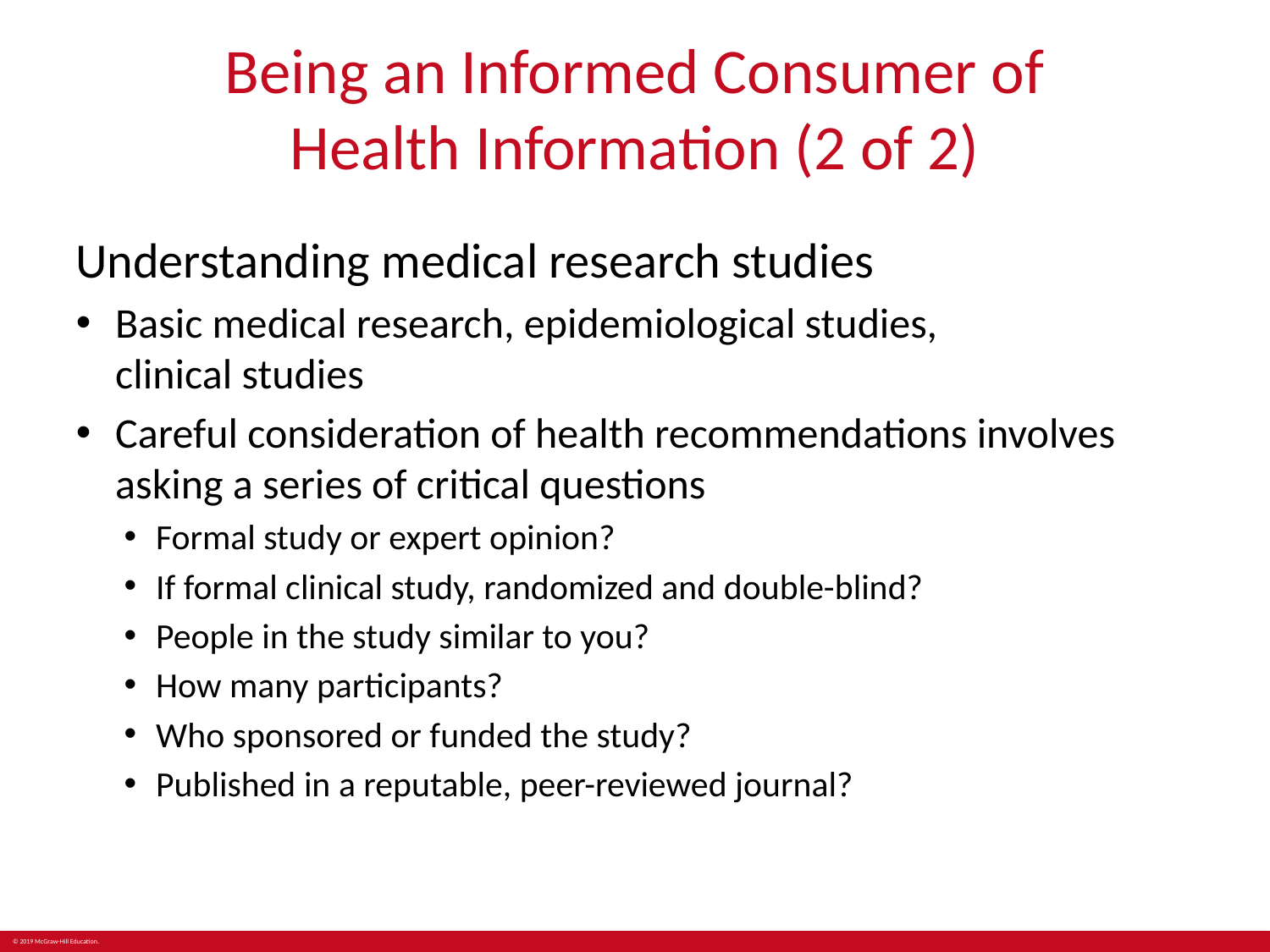

# Being an Informed Consumer of Health Information (2 of 2)
Understanding medical research studies
Basic medical research, epidemiological studies,
clinical studies
Careful consideration of health recommendations involves asking a series of critical questions
Formal study or expert opinion?
If formal clinical study, randomized and double-blind?
People in the study similar to you?
How many participants?
Who sponsored or funded the study?
Published in a reputable, peer-reviewed journal?